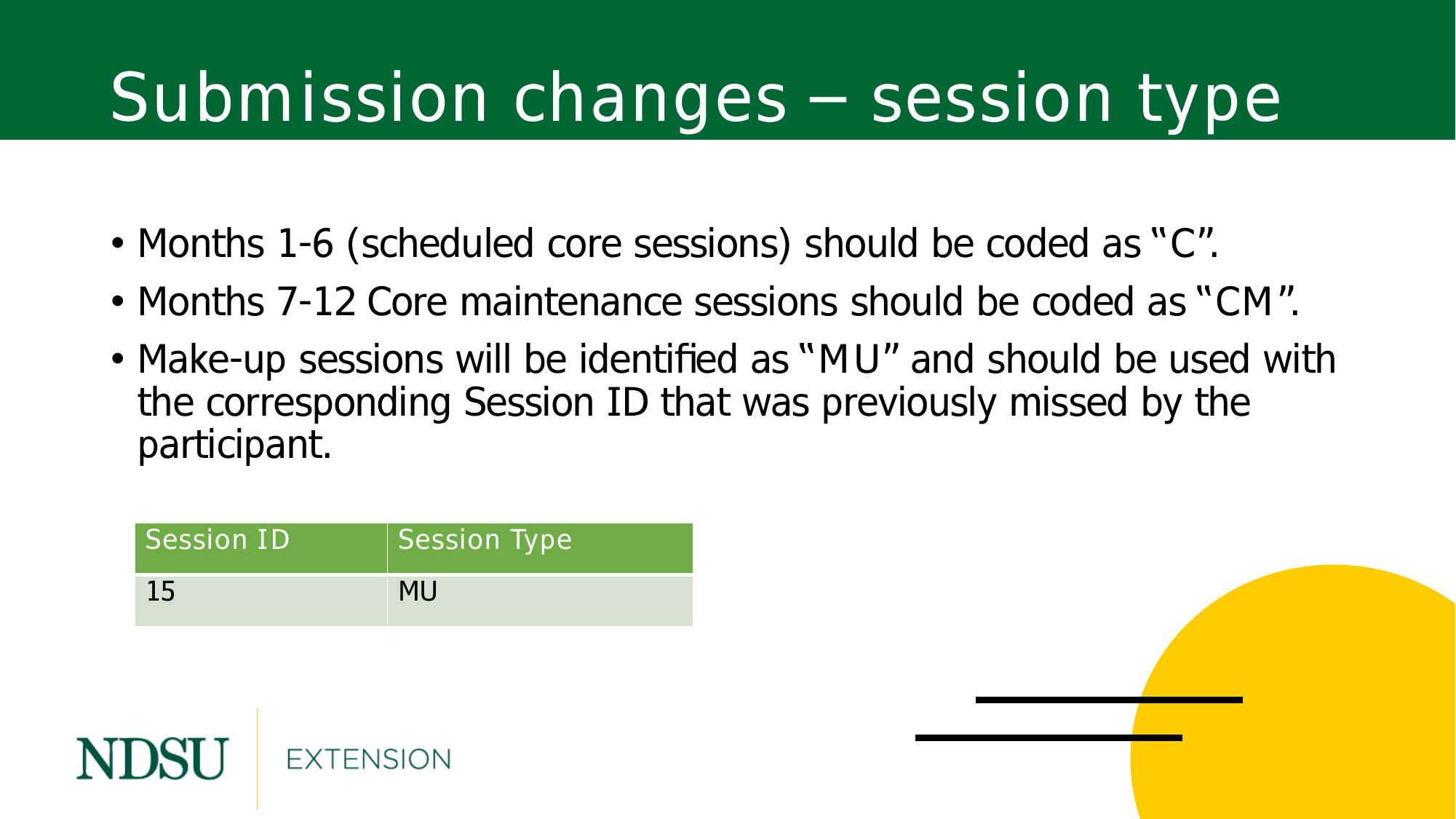

# Submission changes – session type
Months 1-6 (scheduled core sessions) should be coded as “C”.
Months 7-12 Core maintenance sessions should be coded as “CM”.
Make-up sessions will be identified as “MU” and should be used with the corresponding Session ID that was previously missed by the participant.

| Session ID | Session Type |
| --- | --- |
| 15 | MU |